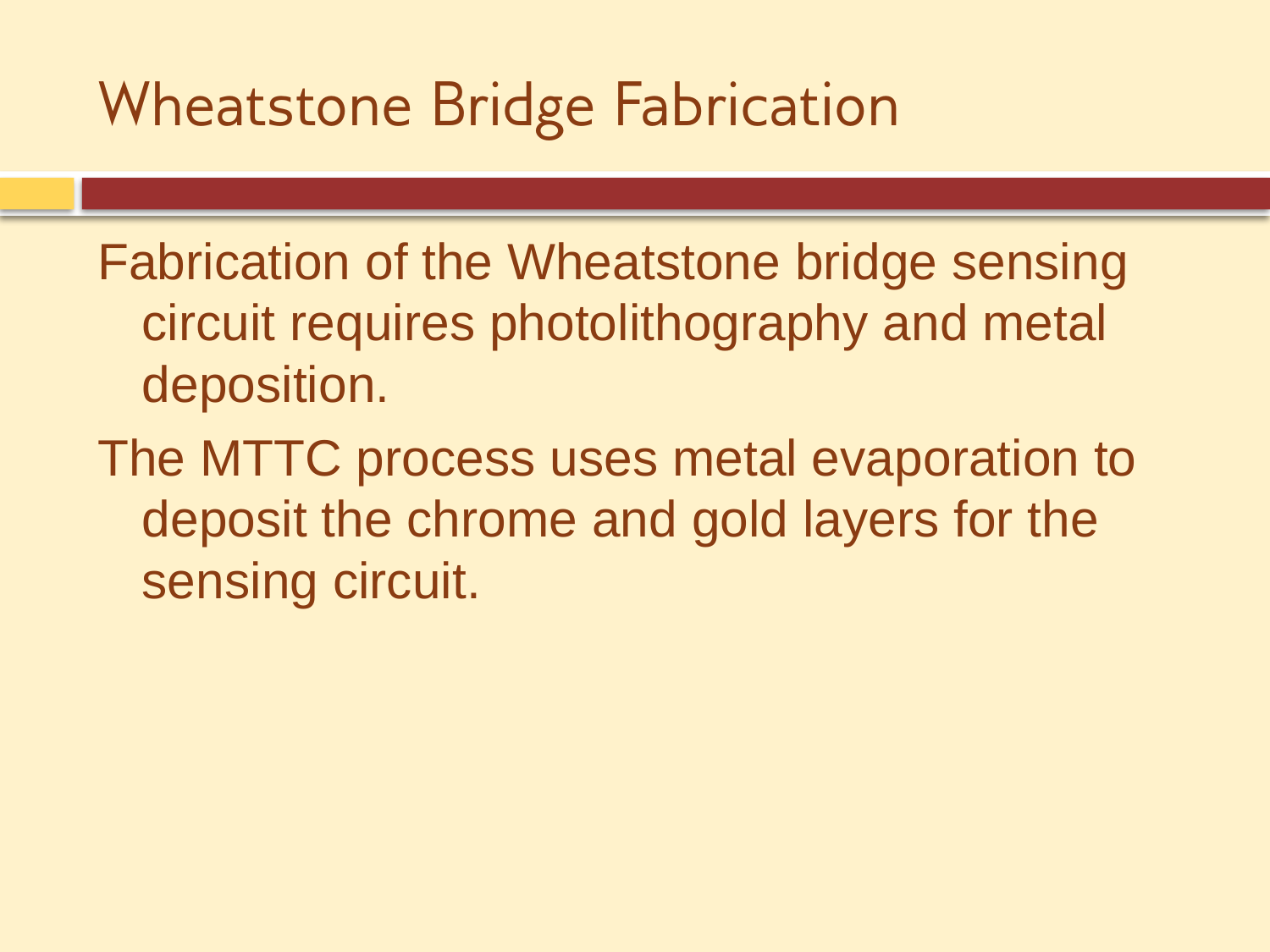

# Wheatstone Bridge Fabrication
Fabrication of the Wheatstone bridge sensing circuit requires photolithography and metal deposition.
The MTTC process uses metal evaporation to deposit the chrome and gold layers for the sensing circuit.